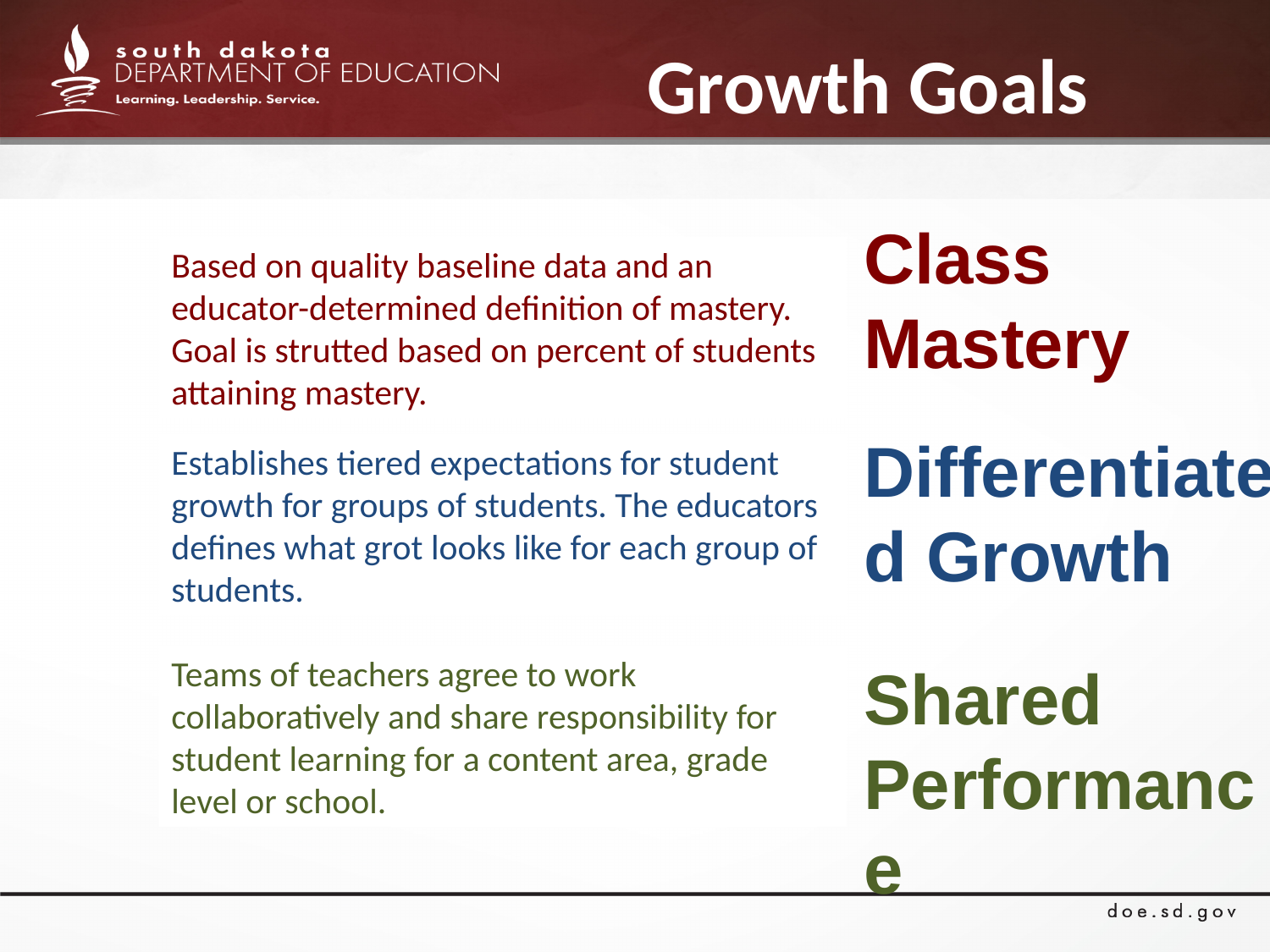

# Growth Goals
Class    Mastery

Differentiated Growth

Shared Performance
Based on quality baseline data and an educator-determined definition of mastery. Goal is strutted based on percent of students attaining mastery.
Establishes tiered expectations for student growth for groups of students. The educators defines what grot looks like for each group of students.
Teams of teachers agree to work collaboratively and share responsibility for student learning for a content area, grade level or school.